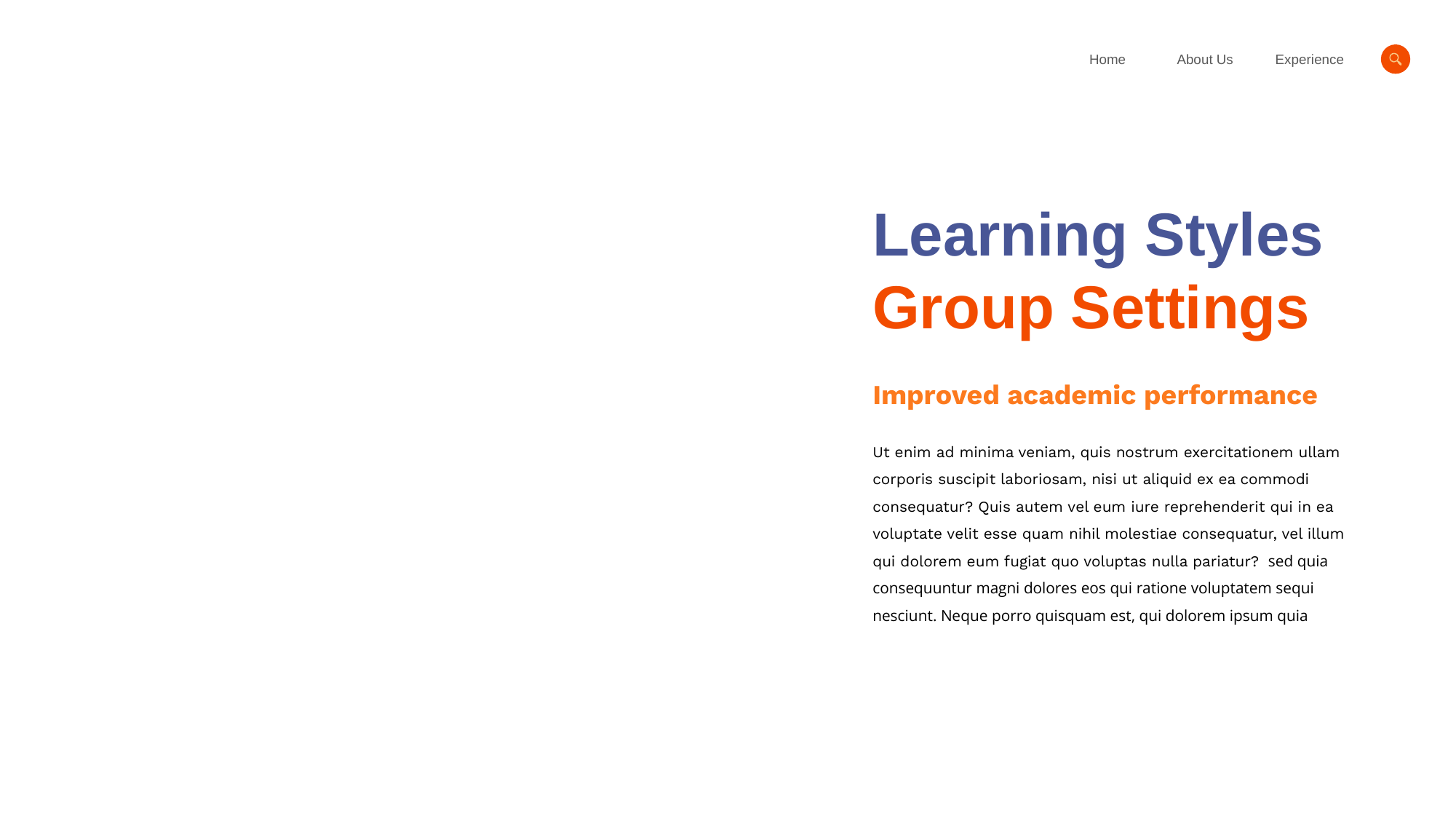

Learning Styles Group Settings
Improved academic performance
Ut enim ad minima veniam, quis nostrum exercitationem ullam corporis suscipit laboriosam, nisi ut aliquid ex ea commodi consequatur? Quis autem vel eum iure reprehenderit qui in ea voluptate velit esse quam nihil molestiae consequatur, vel illum qui dolorem eum fugiat quo voluptas nulla pariatur?  sed quia consequuntur magni dolores eos qui ratione voluptatem sequi nesciunt. Neque porro quisquam est, qui dolorem ipsum quia